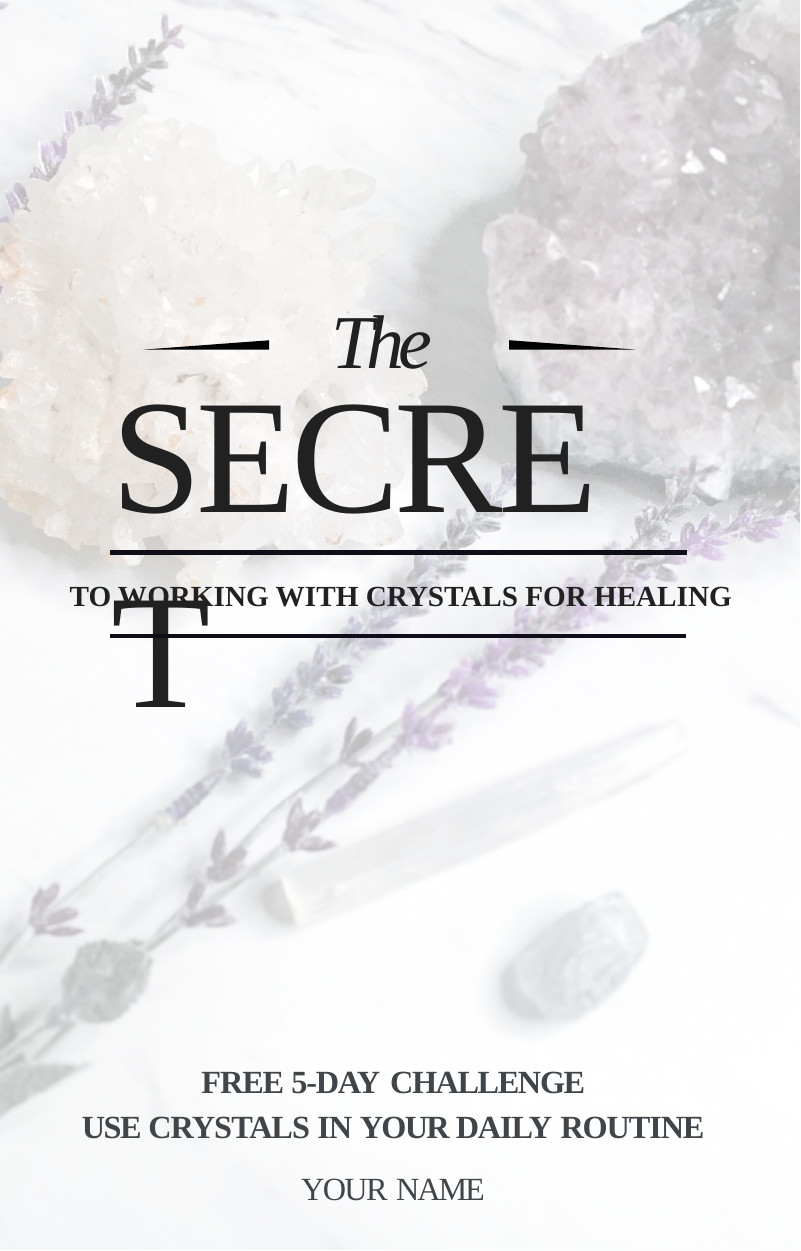

# The
SECRET

TO WORKING WITH CRYSTALS FOR HEALING

FREE 5-DAY CHALLENGE
USE CRYSTALS IN YOUR DAILY ROUTINE
YOUR NAME